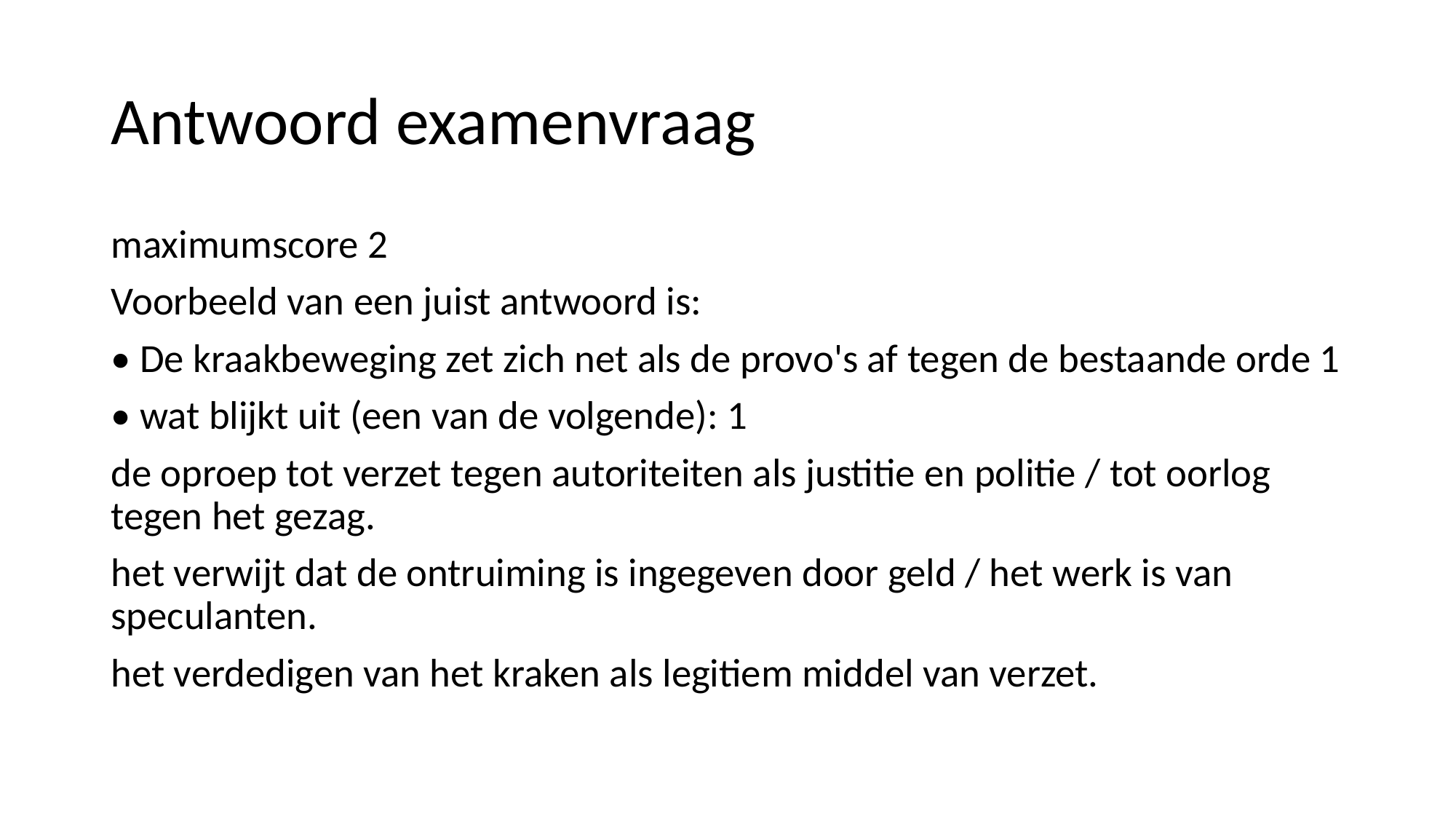

# Antwoord examenvraag
maximumscore 2
Voorbeeld van een juist antwoord is:
• De kraakbeweging zet zich net als de provo's af tegen de bestaande orde 1
• wat blijkt uit (een van de volgende): 1
de oproep tot verzet tegen autoriteiten als justitie en politie / tot oorlog tegen het gezag.
het verwijt dat de ontruiming is ingegeven door geld / het werk is van speculanten.
het verdedigen van het kraken als legitiem middel van verzet.